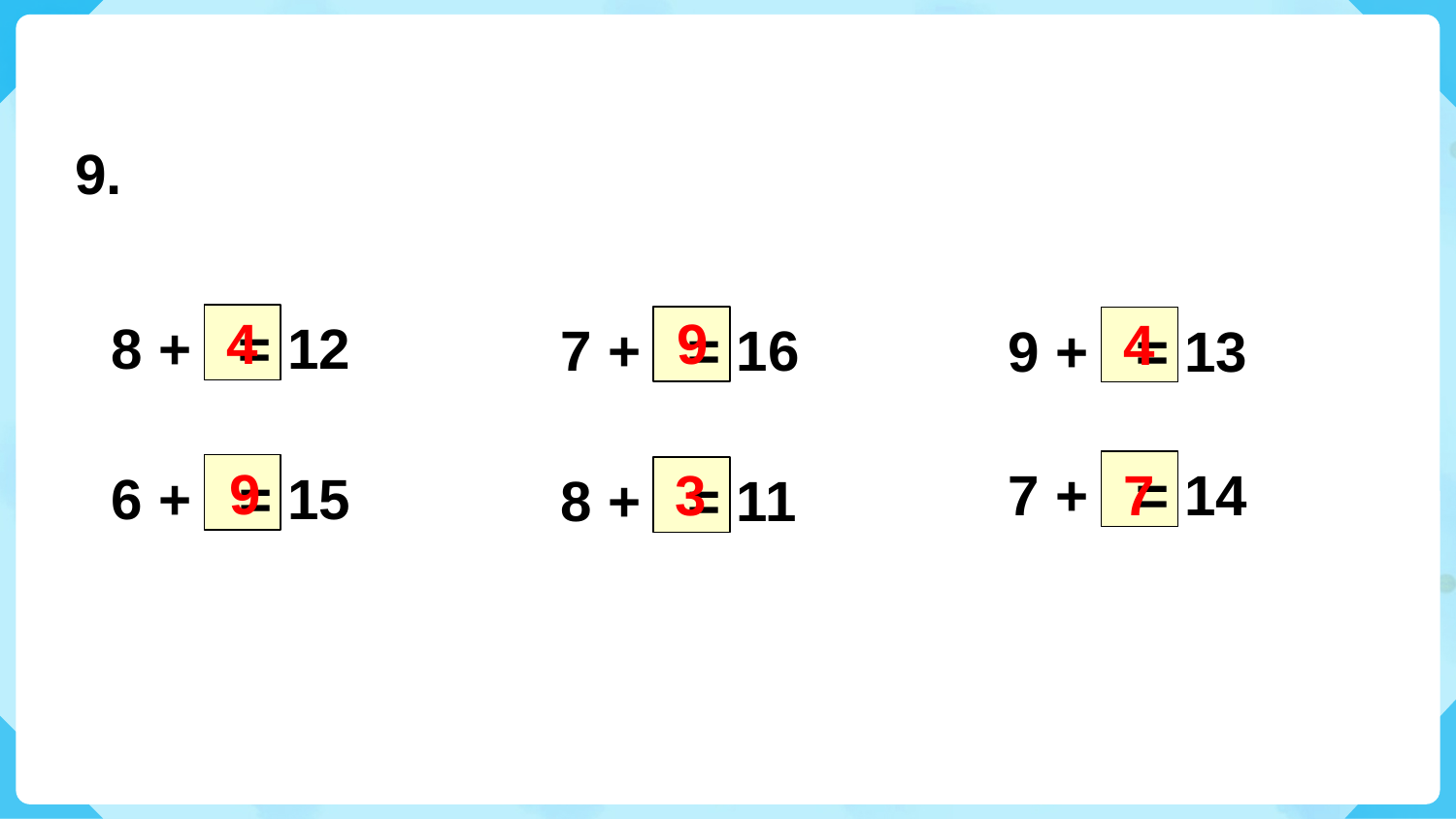

9.
4
9
4

8 +   = 12

7 +   = 16

9 +   = 13
9

7 +   = 14
3
7

6 +   = 15

8 +   = 11